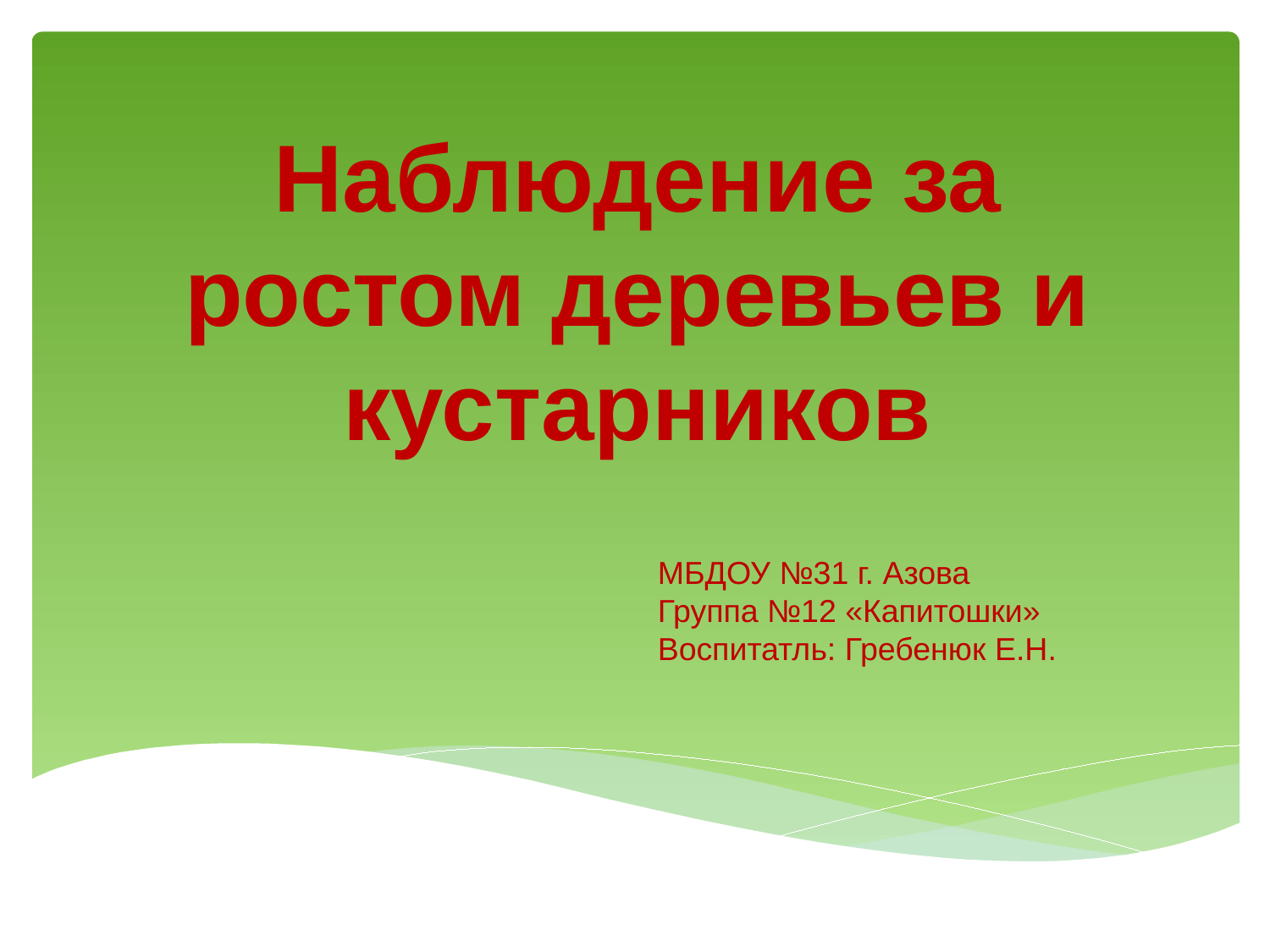

# Наблюдение за ростом деревьев и кустарников
МБДОУ №31 г. Азова
Группа №12 «Капитошки»
Воспитатль: Гребенюк Е.Н.